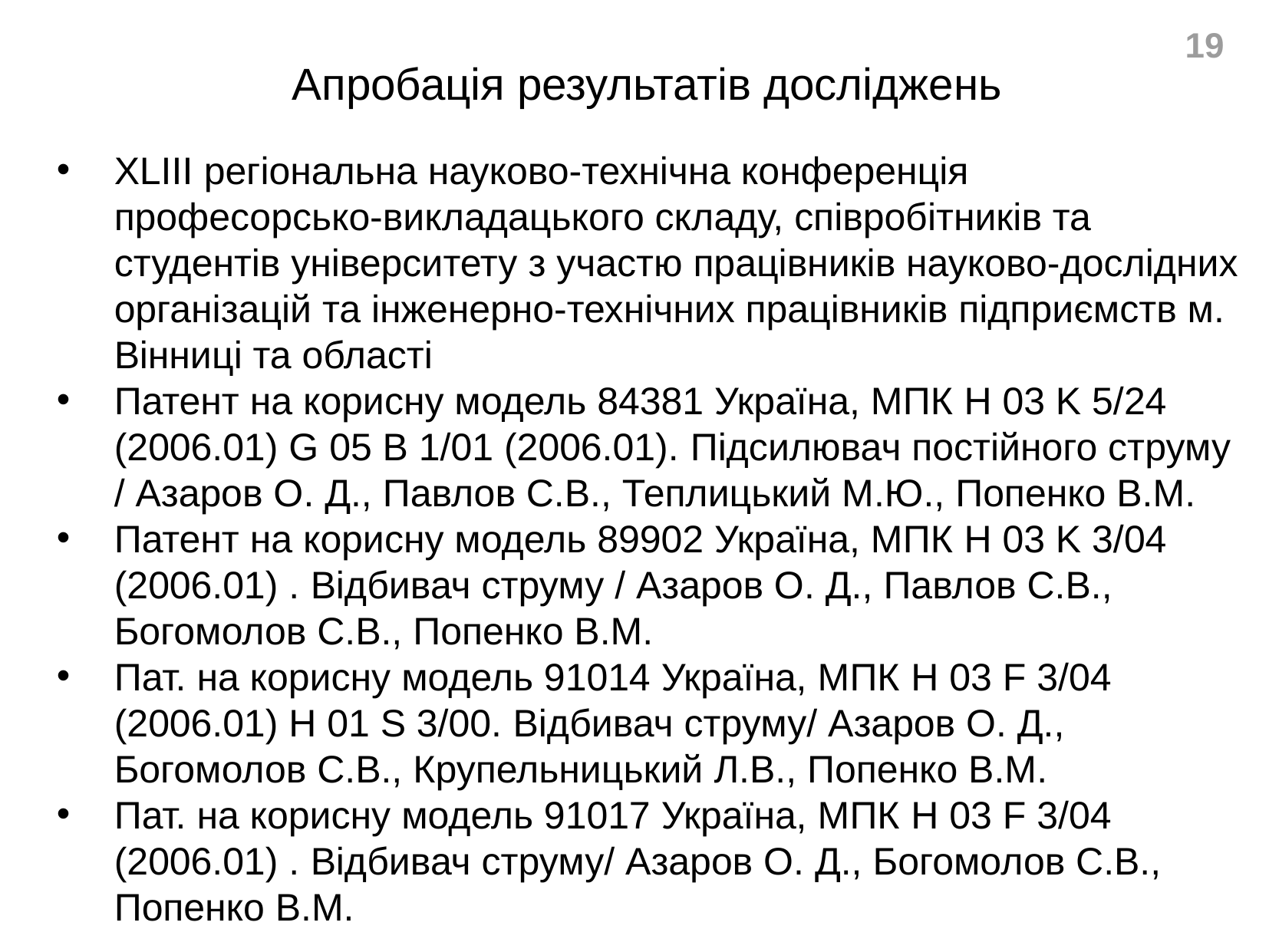

Апробація результатів досліджень
XLIII регіональна науково-технічна конференція професорсько-викладацького складу, співробітників та студентів університету з участю працівників науково-дослідних організацій та інженерно-технічних працівників підприємств м. Вінниці та області
Патент на корисну модель 84381 Україна, МПК H 03 K 5/24 (2006.01) G 05 B 1/01 (2006.01). Підсилювач постійного струму / Азаров О. Д., Павлов С.В., Теплицький М.Ю., Попенко В.М.
Патент на корисну модель 89902 Україна, МПК H 03 K 3/04 (2006.01) . Відбивач струму / Азаров О. Д., Павлов С.В., Богомолов С.В., Попенко В.М.
Пат. на корисну модель 91014 Україна, МПК H 03 F 3/04 (2006.01) H 01 S 3/00. Відбивач струму/ Азаров О. Д., Богомолов С.В., Крупельницький Л.В., Попенко В.М.
Пат. на корисну модель 91017 Україна, МПК H 03 F 3/04 (2006.01) . Відбивач струму/ Азаров О. Д., Богомолов С.В., Попенко В.М.